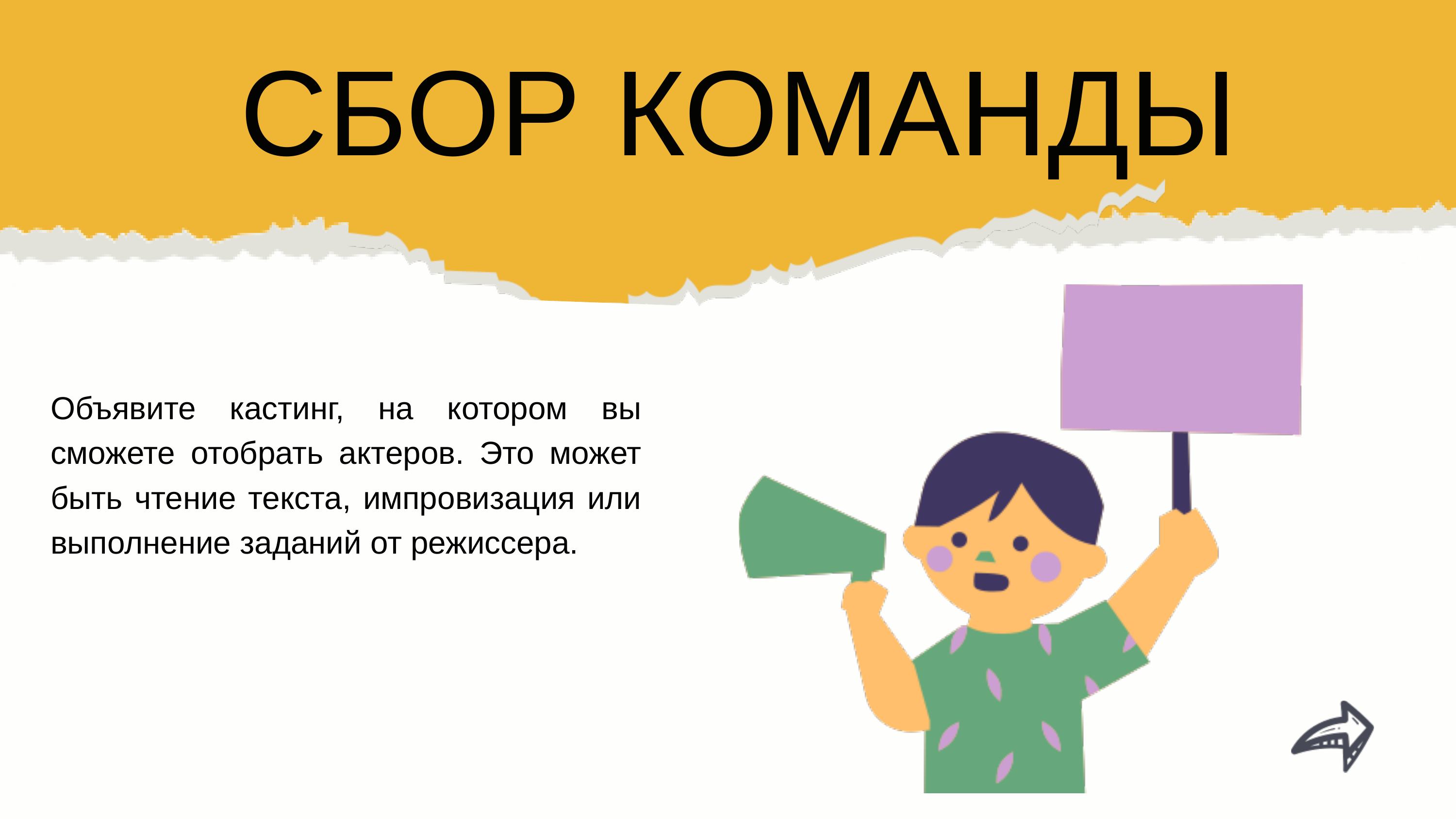

СБОР КОМАНДЫ

Объявите кастинг, на котором вы сможете отобрать актеров. Это может быть чтение текста, импровизация или выполнение заданий от режиссера.